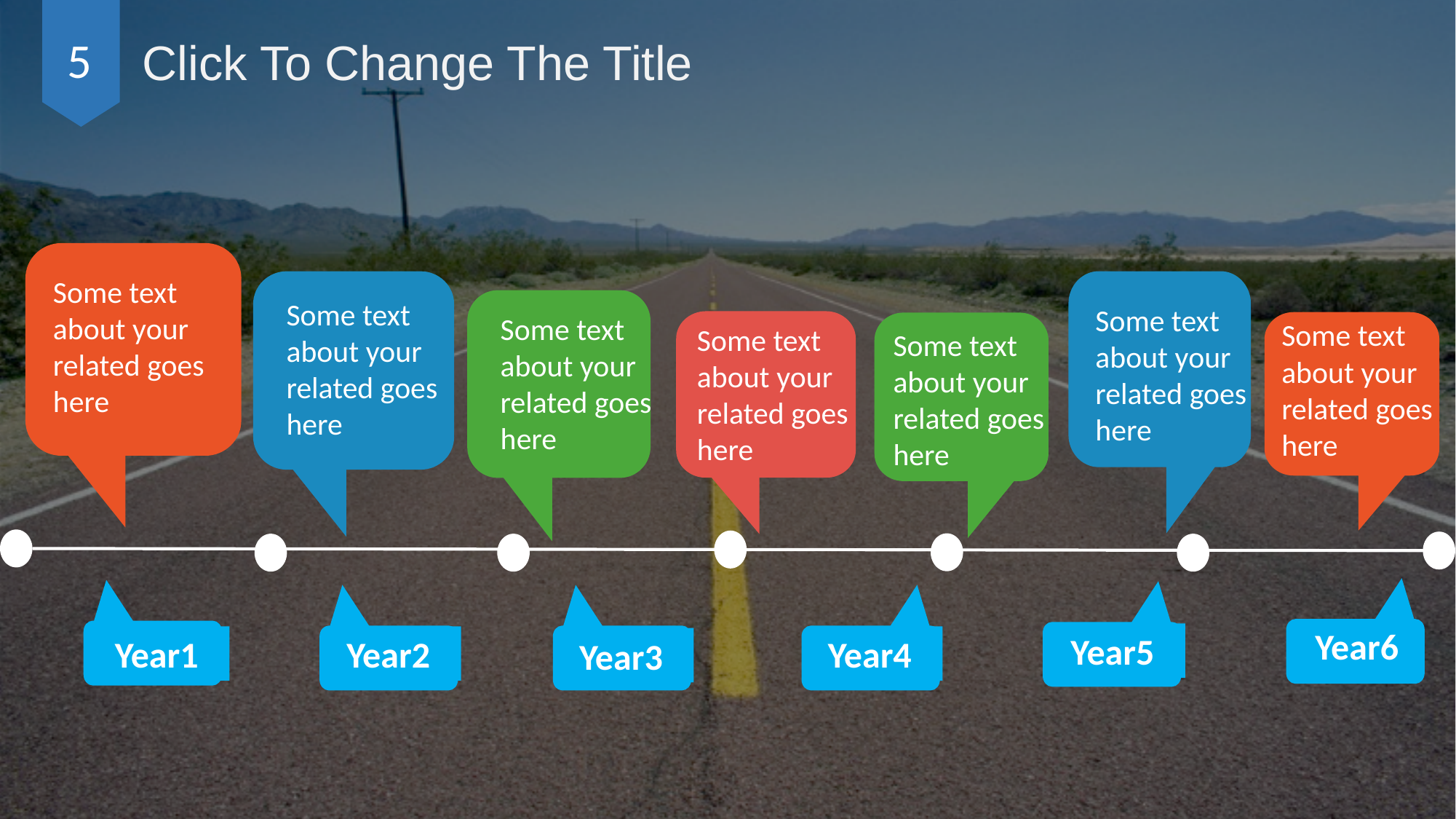

5
Click To Change The Title

Some text about your related goes here

Some text about your related goes here
Some text about your related goes here
Some text about your related goes here
Some text about your related goes here

Some text about your related goes here
Some text about your related goes here

Year1

Year5

Year2

Year3

Year4
Year6